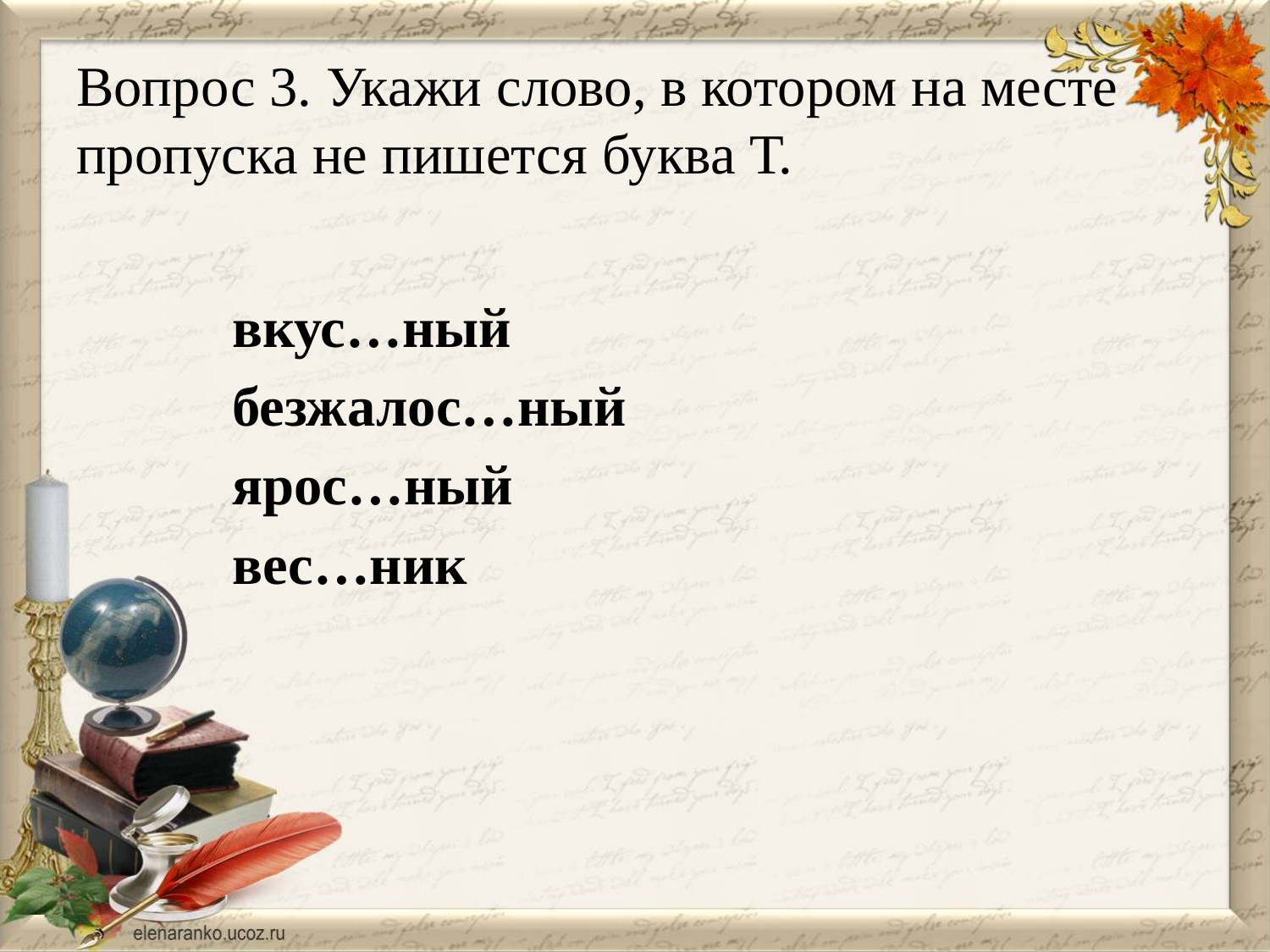

# Вопрос 3. Укажи слово, в котором на месте пропуска не пишется буква Т.

           вкус…ный
           безжалос…ный
           ярос…ный
           вес…ник